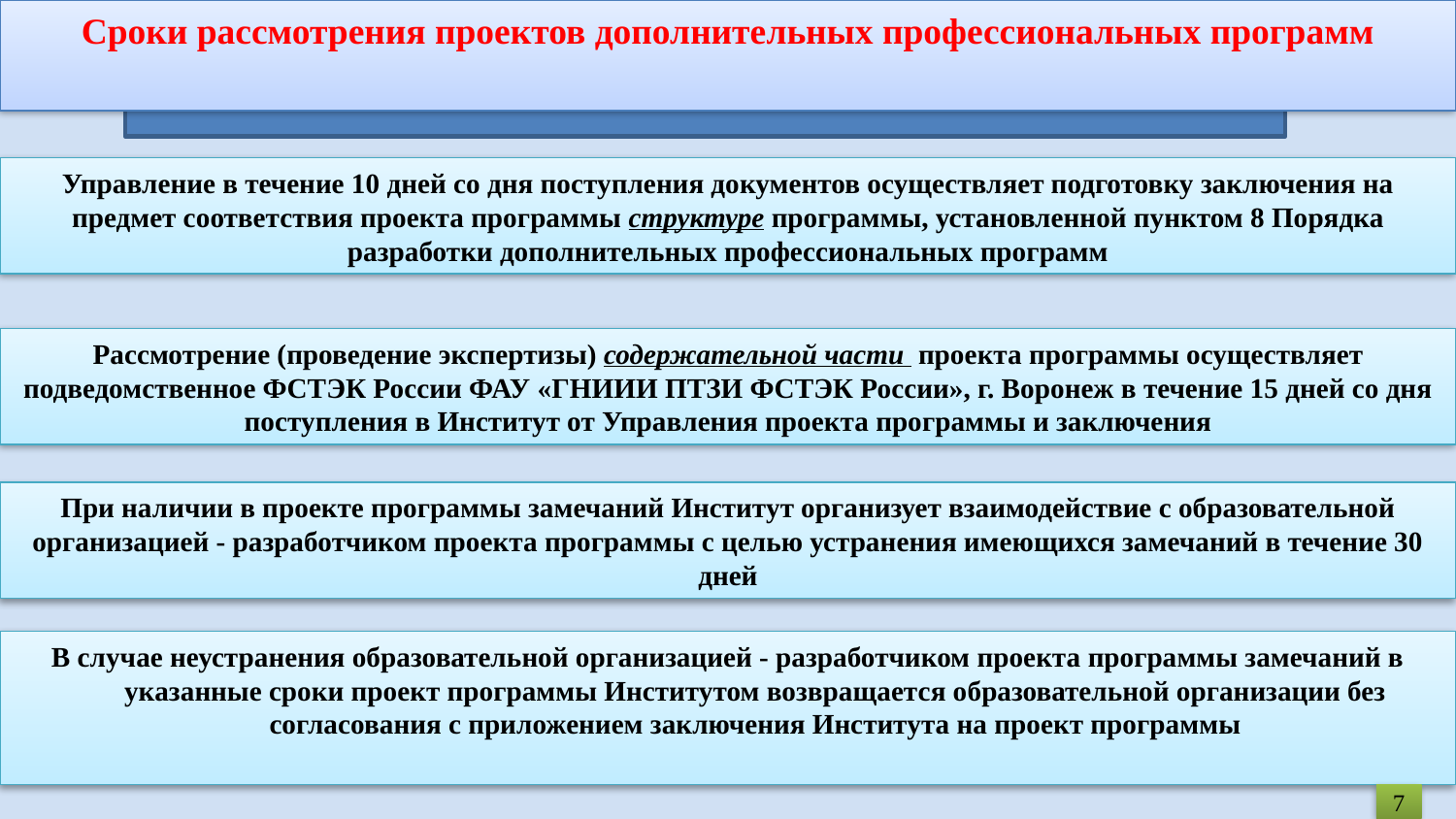

Сроки рассмотрения проектов дополнительных профессиональных программ

Управление в течение 10 дней со дня поступления документов осуществляет подготовку заключения на предмет соответствия проекта программы структуре программы, установленной пунктом 8 Порядка разработки дополнительных профессиональных программ
Рассмотрение (проведение экспертизы) содержательной части  проекта программы осуществляет подведомственное ФСТЭК России ФАУ «ГНИИИ ПТЗИ ФСТЭК России», г. Воронеж в течение 15 дней со дня поступления в Институт от Управления проекта программы и заключения
При наличии в проекте программы замечаний Институт организует взаимодействие с образовательной организацией - разработчиком проекта программы с целью устранения имеющихся замечаний в течение 30 дней
В случае неустранения образовательной организацией - разработчиком проекта программы замечаний в указанные сроки проект программы Институтом возвращается образовательной организации без согласования с приложением заключения Института на проект программы
7